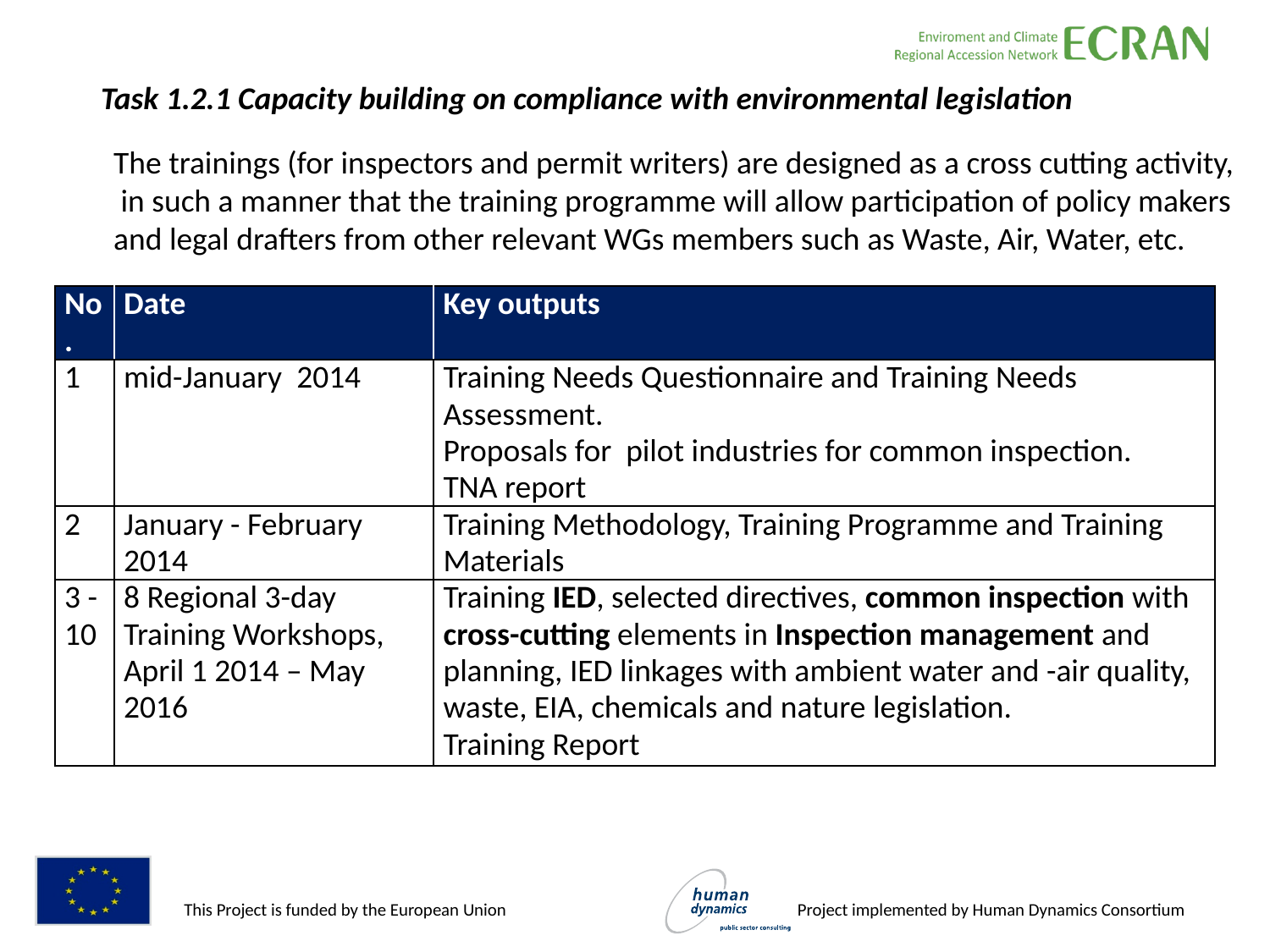

Task 1.2.1 Capacity building on compliance with environmental legislation

The trainings (for inspectors and permit writers) are designed as a cross cutting activity,
 in such a manner that the training programme will allow participation of policy makers
and legal drafters from other relevant WGs members such as Waste, Air, Water, etc.

#
| No. | Date | Key outputs |
| --- | --- | --- |
| 1 | mid-January 2014 | Training Needs Questionnaire and Training Needs Assessment. Proposals for pilot industries for common inspection. TNA report |
| 2 | January - February 2014 | Training Methodology, Training Programme and Training Materials |
| 3 -10 | 8 Regional 3-day Training Workshops, April 1 2014 – May 2016 | Training IED, selected directives, common inspection with cross-cutting elements in Inspection management and planning, IED linkages with ambient water and -air quality, waste, EIA, chemicals and nature legislation. Training Report |